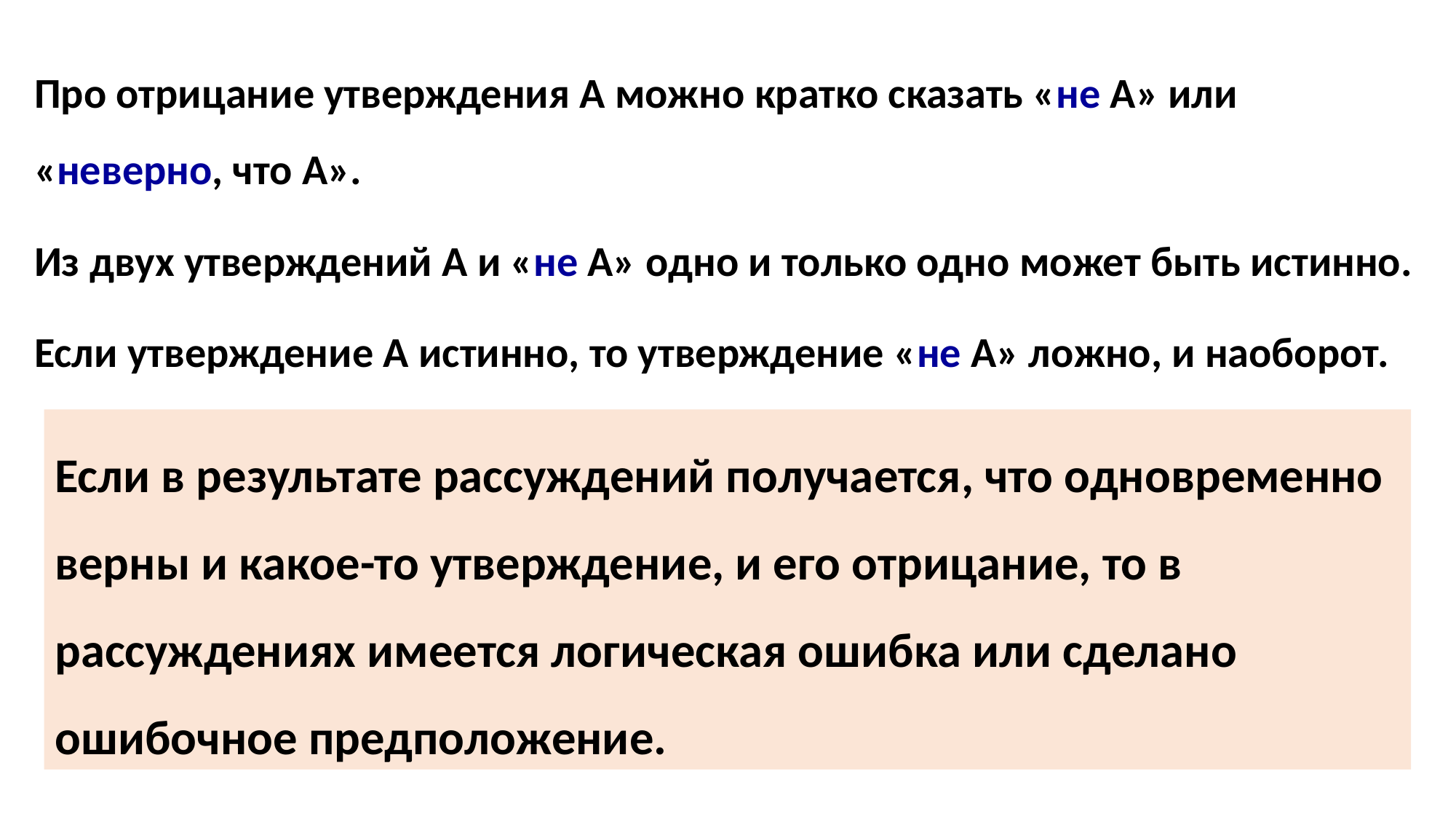

Про отрицание утверждения А можно кратко сказать «не А» или «неверно, что А».
Из двух утверждений А и «не А» одно и только одно может быть истинно.
Если утверждение А истинно, то утверждение «не А» ложно, и наоборот.
Если в результате рассуждений получается, что одновременно верны и какое-то утверждение, и его отрицание, то в рассуждениях имеется логическая ошибка или сделано ошибочное предположение.